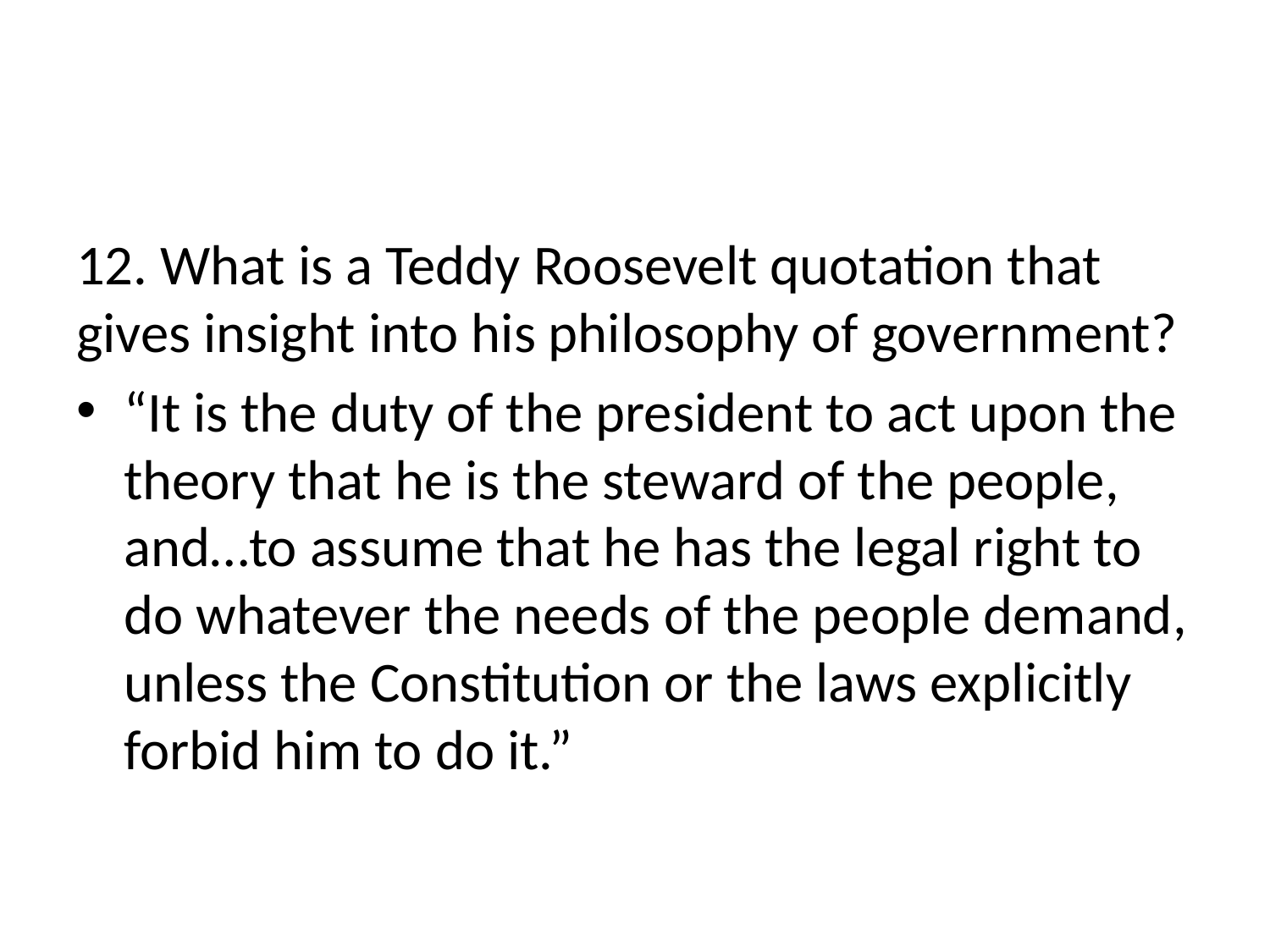

#
12. What is a Teddy Roosevelt quotation that gives insight into his philosophy of government?
“It is the duty of the president to act upon the theory that he is the steward of the people, and…to assume that he has the legal right to do whatever the needs of the people demand, unless the Constitution or the laws explicitly forbid him to do it.”